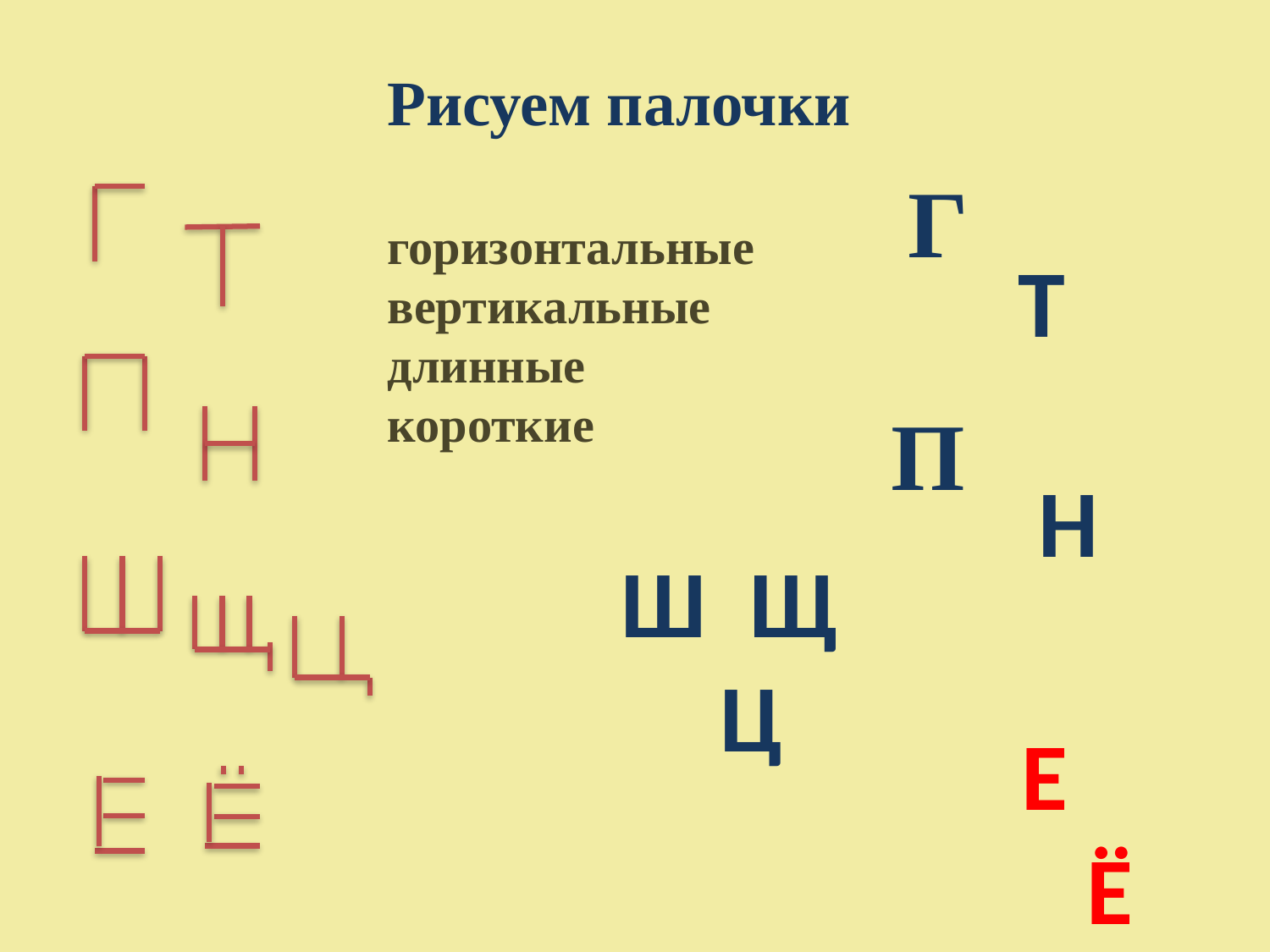

Рисуем палочки

горизонтальные
вертикальные
длинные
короткие
Г
Т
П
Н
Ш  Щ
 Ц
Е
     Ё
А.А.102
5